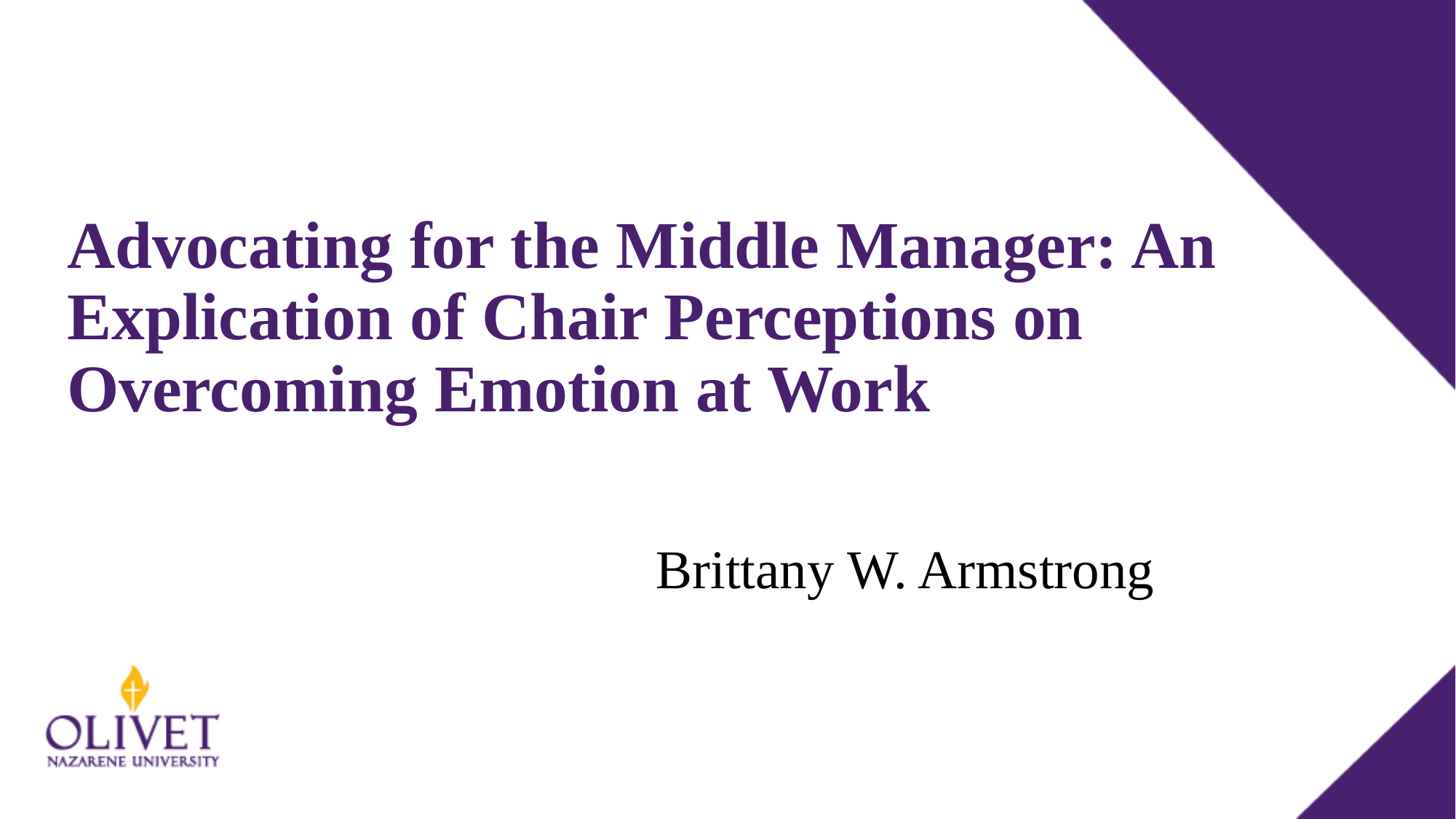

# Advocating for the Middle Manager: An Explication of Chair Perceptions on Overcoming Emotion at Work
Brittany W. Armstrong